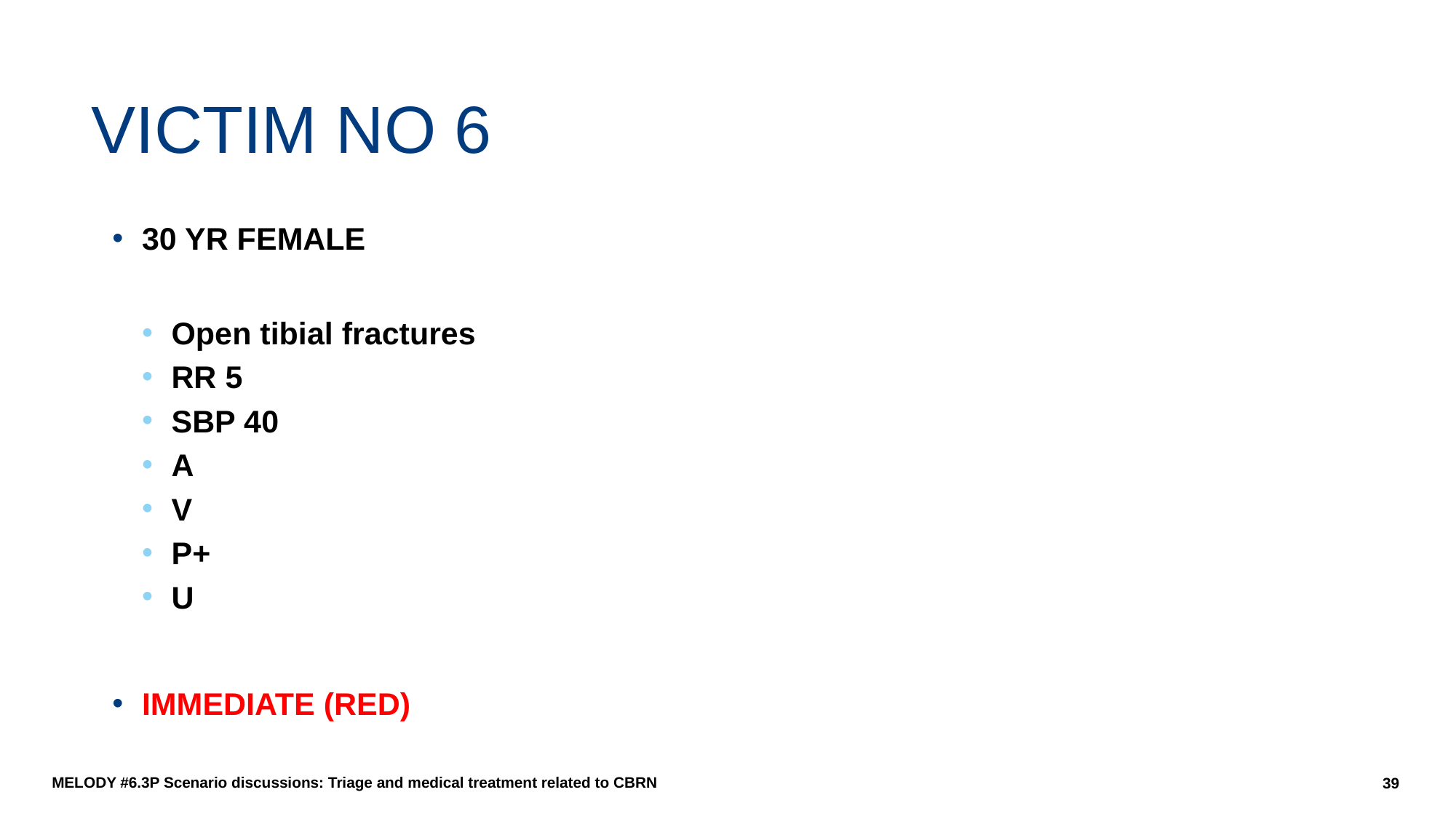

# VICTIM NO 6
30 YR FEMALE

Open tibial fractures
RR 5
SBP 40
A
V
P+
U

IMMEDIATE (RED)

MELODY #6.3P Scenario discussions: Triage and medical treatment related to CBRN
39